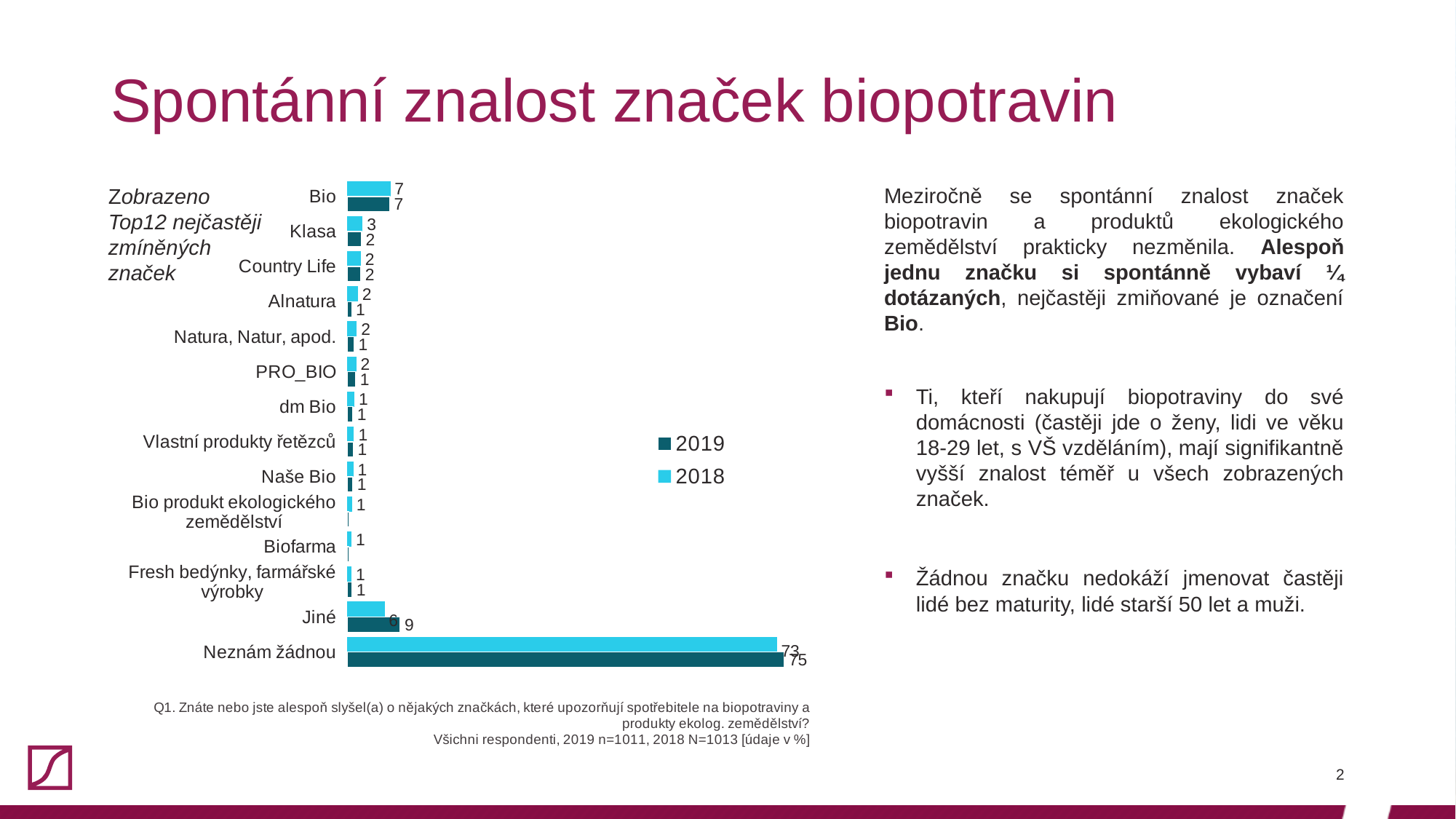

# Spontánní znalost značek biopotravin

### Chart

| Category | 2018 | 2019 |
|---|---|---|
| Bio | 7.4037512339585385 | 7.319485657764589 |
| Klasa | 2.665350444225074 | 2.472799208704253 |
| Country Life | 2.3692003948667324 | 2.3738872403560833 |
| Alnatura | 1.8756169792694966 | 0.791295746785361 |
| Natura, Natur, apod. | 1.678183613030602 | 1.1869436201780417 |
| PRO_BIO | 1.5794669299111548 | 1.483679525222552 |
| dm Bio | 1.2833168805528135 | 0.9891196834817012 |
| Vlastní produkty řetězců | 1.1846001974333662 | 1.0880316518298714 |
| Naše Bio | 1.085883514313919 | 0.9891196834817012 |
| Bio produkt ekologického zemědělství | 0.8884501480750246 | 0.2967359050445104 |
| Biofarma | 0.7897334649555774 | 0.2967359050445104 |
| Fresh bedýnky, farmářské výrobky | 0.7897334649555774 | 0.8902077151335311 |
| Jiné | 6.416584402764068 | 9.099901088031652 |
| Neznám žádnou | 73.44521224086871 | 74.77744807121661 |
Meziročně se spontánní znalost značek biopotravin a produktů ekologického zemědělství prakticky nezměnila. Alespoň jednu značku si spontánně vybaví ¼ dotázaných, nejčastěji zmiňované je označení Bio.

Ti, kteří nakupují biopotraviny do své domácnosti (častěji jde o ženy, lidi ve věku 18-29 let, s VŠ vzděláním), mají signifikantně vyšší znalost téměř u všech zobrazených značek.

Žádnou značku nedokáží jmenovat častěji lidé bez maturity, lidé starší 50 let a muži.

Zobrazeno Top12 nejčastěji zmíněných značek
2